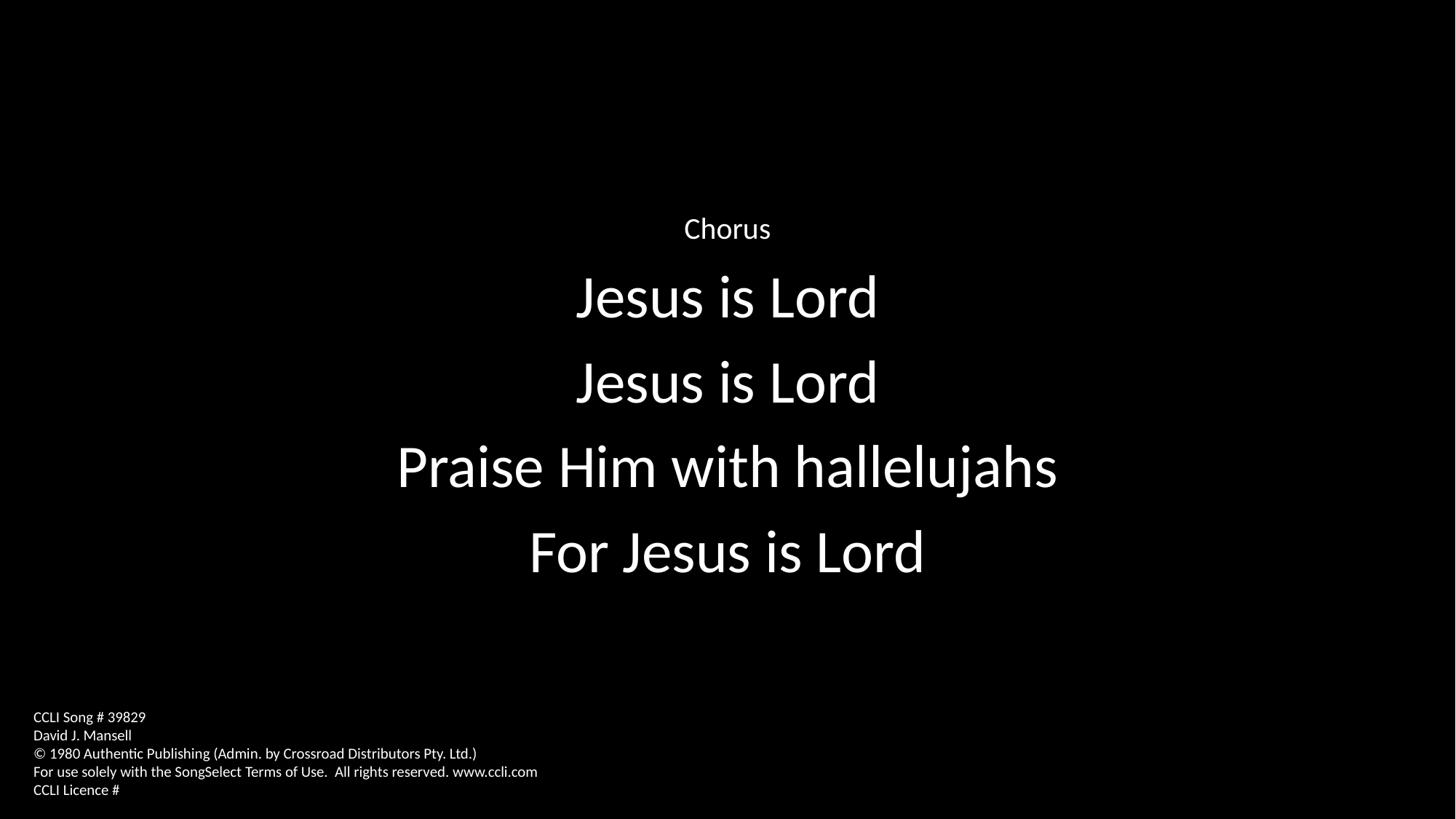

Chorus
Jesus is Lord
Jesus is Lord
Praise Him with hallelujahs
For Jesus is Lord
CCLI Song # 39829
David J. Mansell
© 1980 Authentic Publishing (Admin. by Crossroad Distributors Pty. Ltd.)
For use solely with the SongSelect Terms of Use.  All rights reserved. www.ccli.com
CCLI Licence #